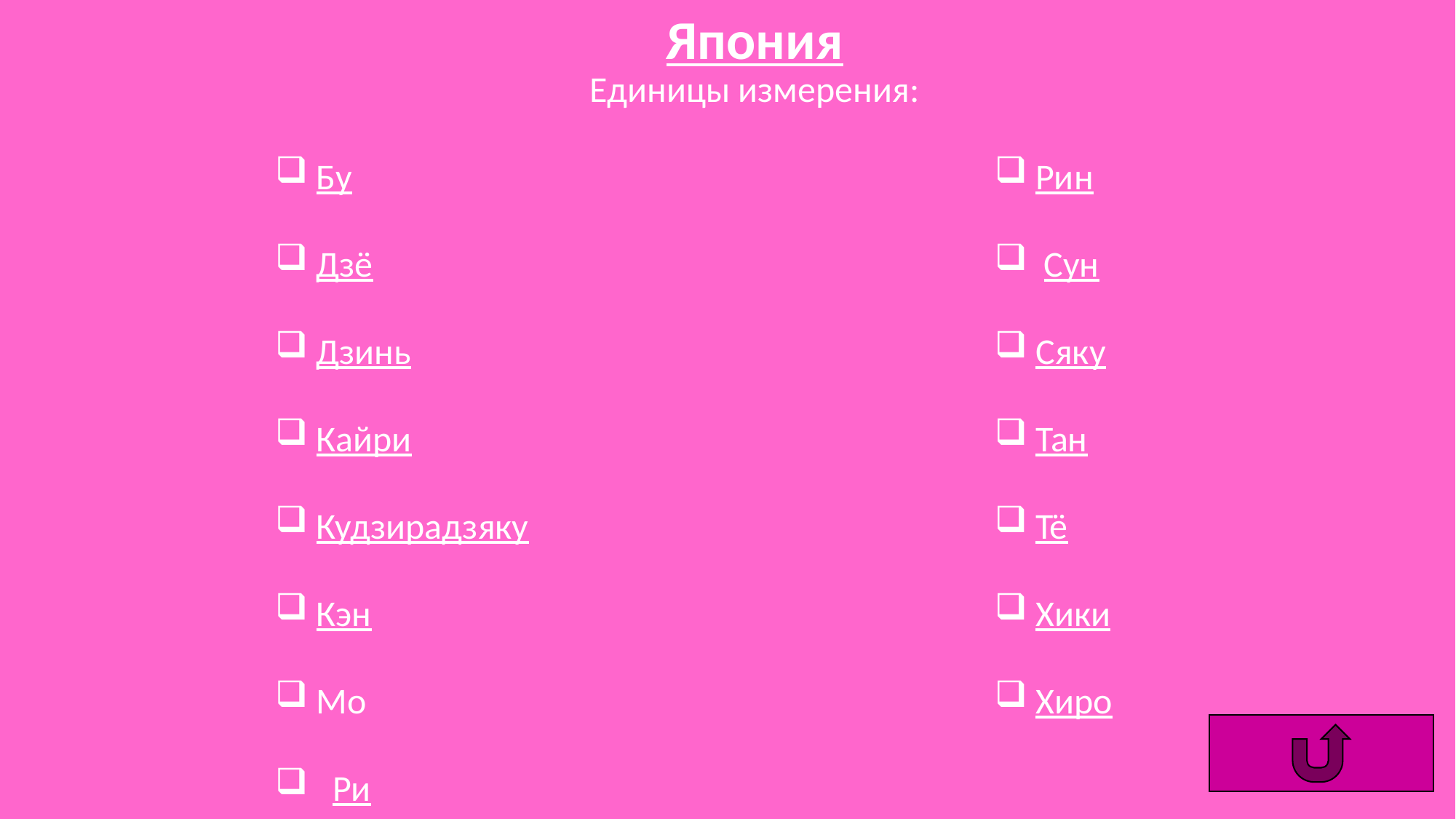

Япония
Единицы измерения:

Бу

Дзё

Дзинь

Кайри

Кудзирадзяку

Кэн

Мо

  Ри

Рин

 Сун

Сяку

Тан

Тё

Хики

Хиро